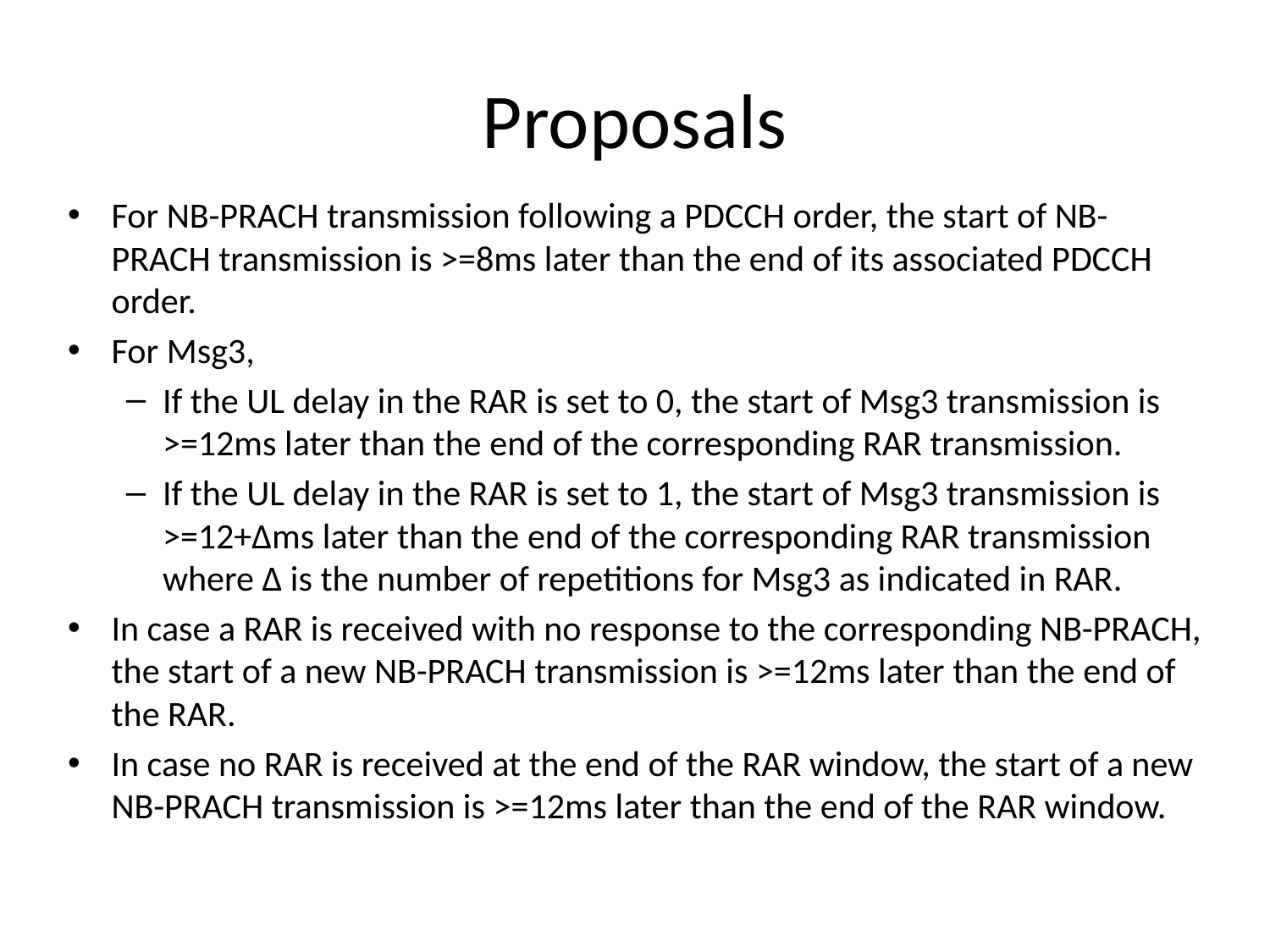

# Proposals
For NB-PRACH transmission following a PDCCH order, the start of NB-PRACH transmission is >=8ms later than the end of its associated PDCCH order.
For Msg3,
If the UL delay in the RAR is set to 0, the start of Msg3 transmission is >=12ms later than the end of the corresponding RAR transmission.
If the UL delay in the RAR is set to 1, the start of Msg3 transmission is >=12+Δms later than the end of the corresponding RAR transmission where Δ is the number of repetitions for Msg3 as indicated in RAR.
In case a RAR is received with no response to the corresponding NB-PRACH, the start of a new NB-PRACH transmission is >=12ms later than the end of the RAR.
In case no RAR is received at the end of the RAR window, the start of a new NB-PRACH transmission is >=12ms later than the end of the RAR window.